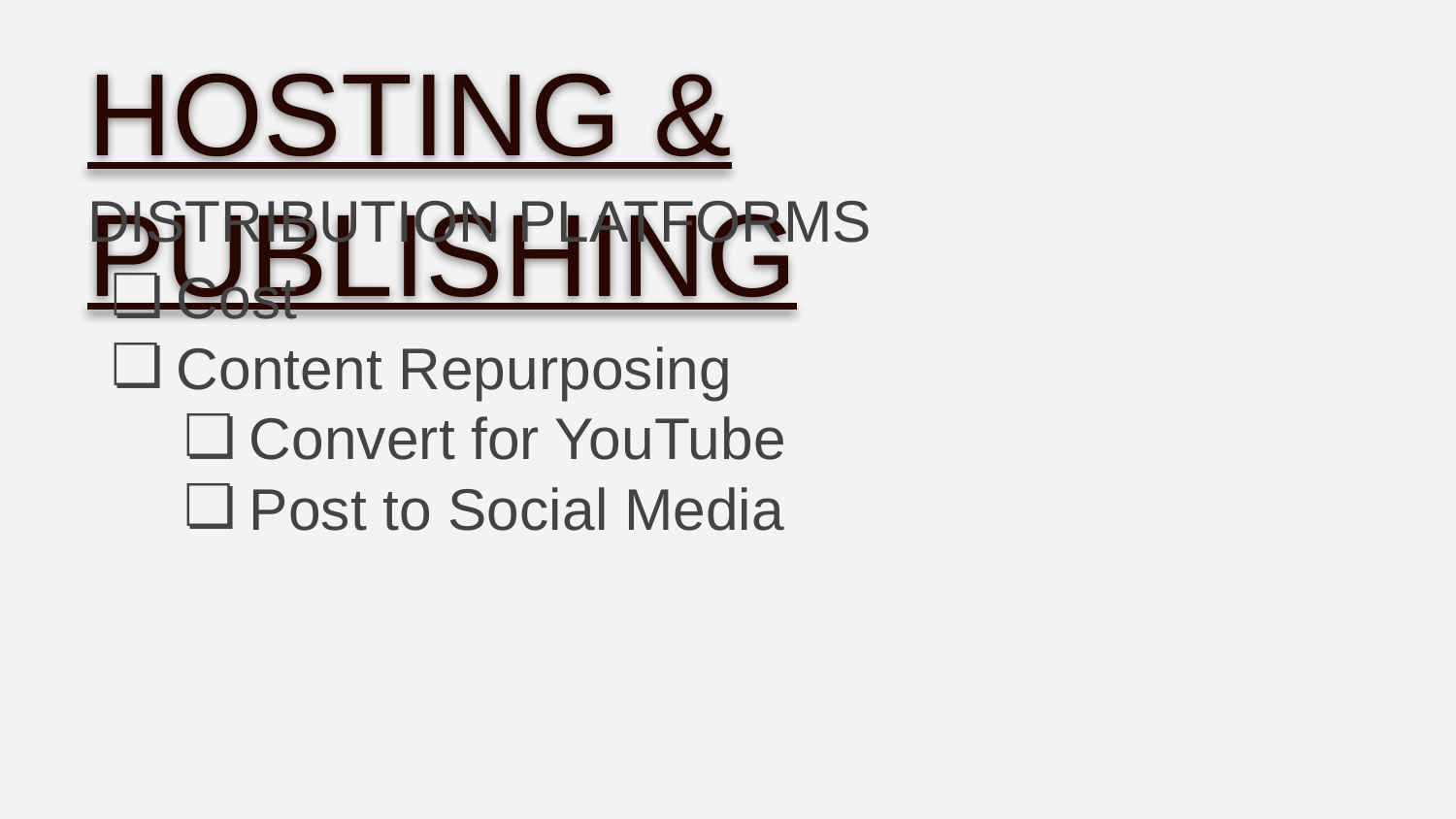

HOSTING & PUBLISHING
DISTRIBUTION PLATFORMS
Cost
Content Repurposing
Convert for YouTube
Post to Social Media